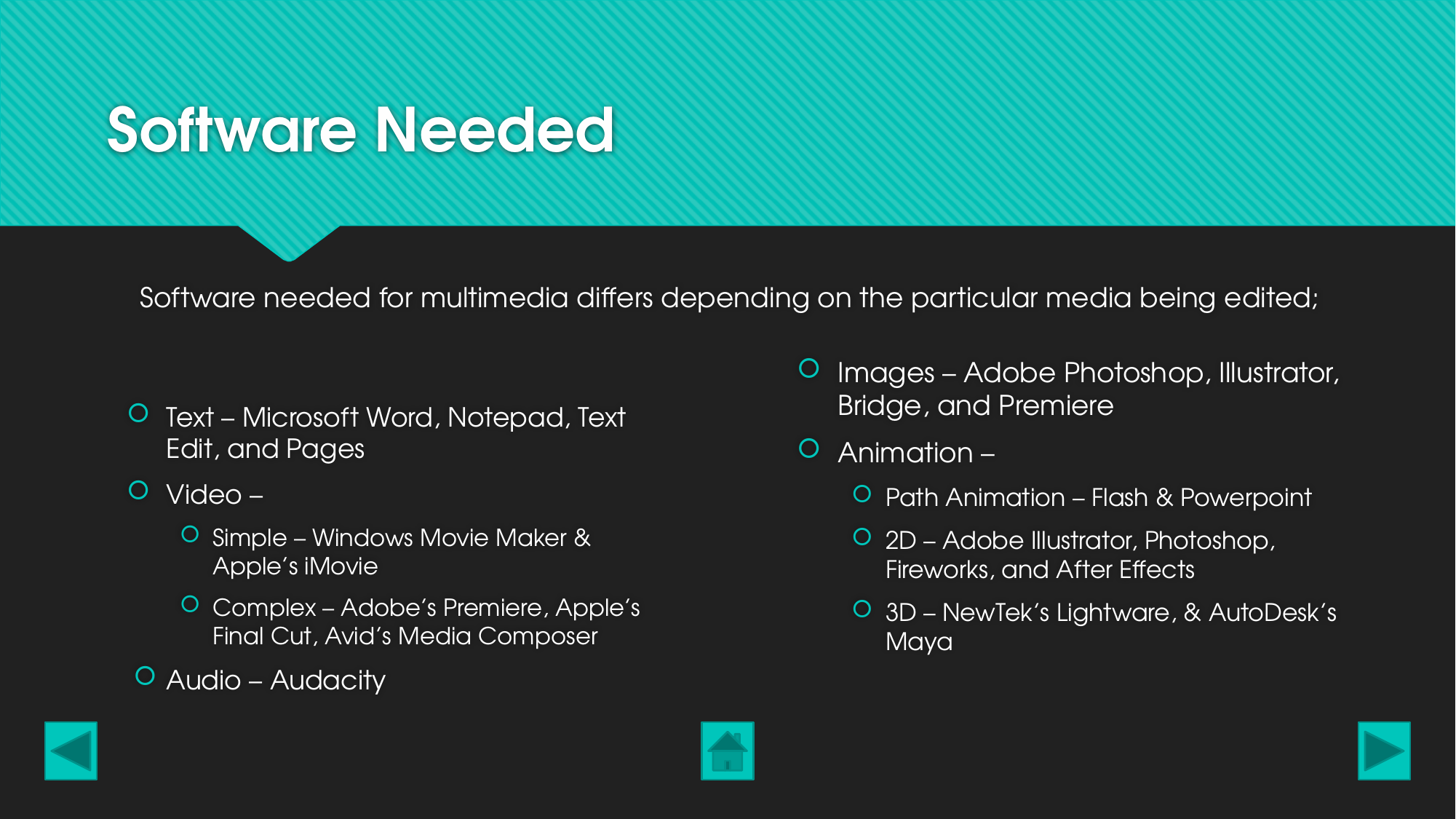

# Software Needed
Software needed for multimedia differs depending on the particular media being edited;
Images – Adobe Photoshop, Illustrator, Bridge, and Premiere
Animation –
Path Animation – Flash & Powerpoint
2D – Adobe Illustrator, Photoshop, Fireworks, and After Effects
3D – NewTek’s Lightware, & AutoDesk’s Maya
Text – Microsoft Word, Notepad, Text Edit, and Pages
Video –
Simple – Windows Movie Maker & Apple’s iMovie
Complex – Adobe’s Premiere, Apple’s Final Cut, Avid’s Media Composer
Audio – Audacity